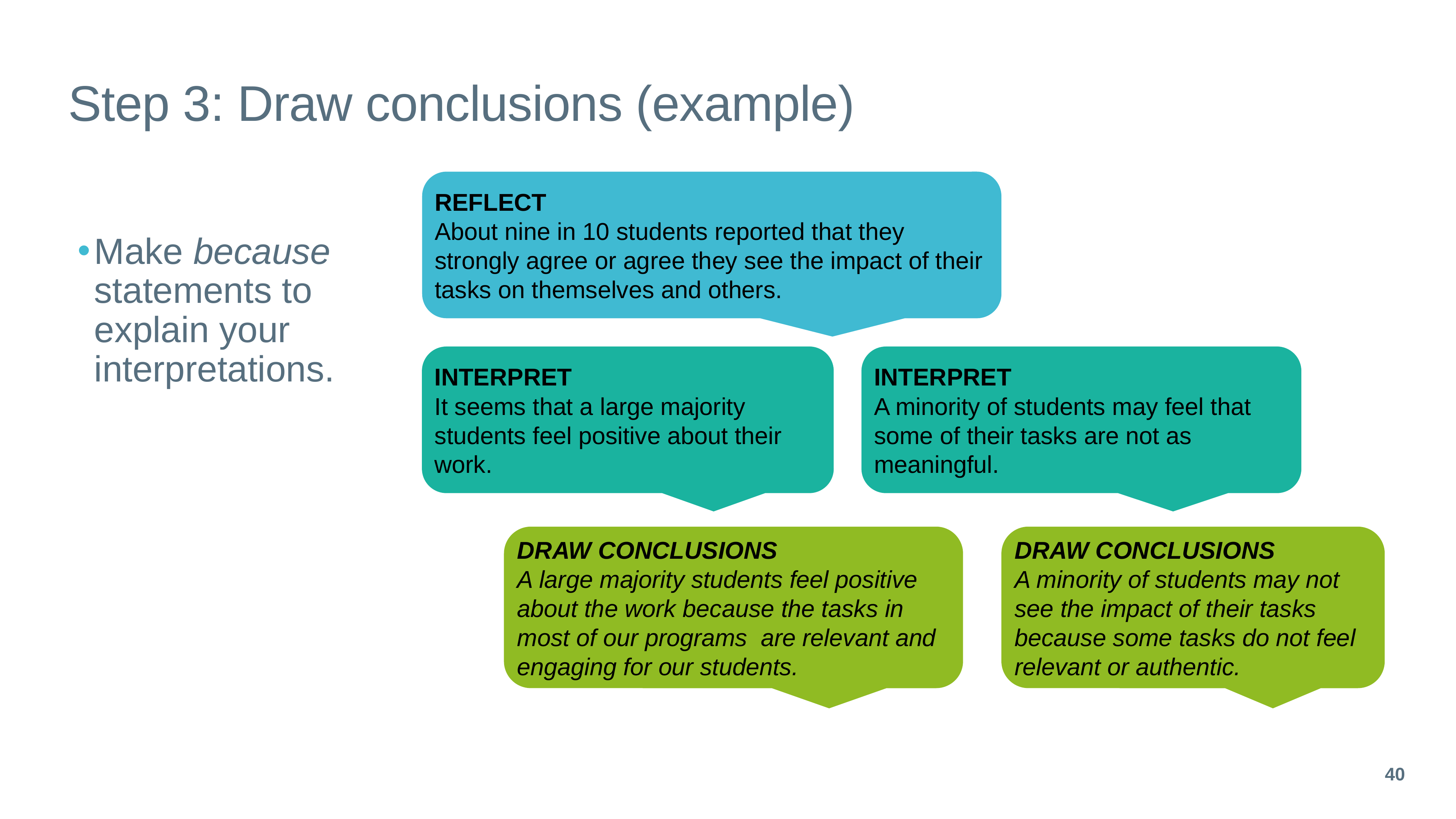

# Step 3: Draw conclusions (example)
REFLECT
About nine in 10 students reported that they strongly agree or agree they see the impact of their tasks on themselves and others.
Make because statements to explain your interpretations.
INTERPRET
It seems that a large majority students feel positive about their work.
INTERPRET
A minority of students may feel that some of their tasks are not as meaningful.
DRAW CONCLUSIONS
A large majority students feel positive about the work because the tasks in most of our programs  are relevant and engaging for our students.
DRAW CONCLUSIONS
A minority of students may not see the impact of their tasks because some tasks do not feel relevant or authentic.
40